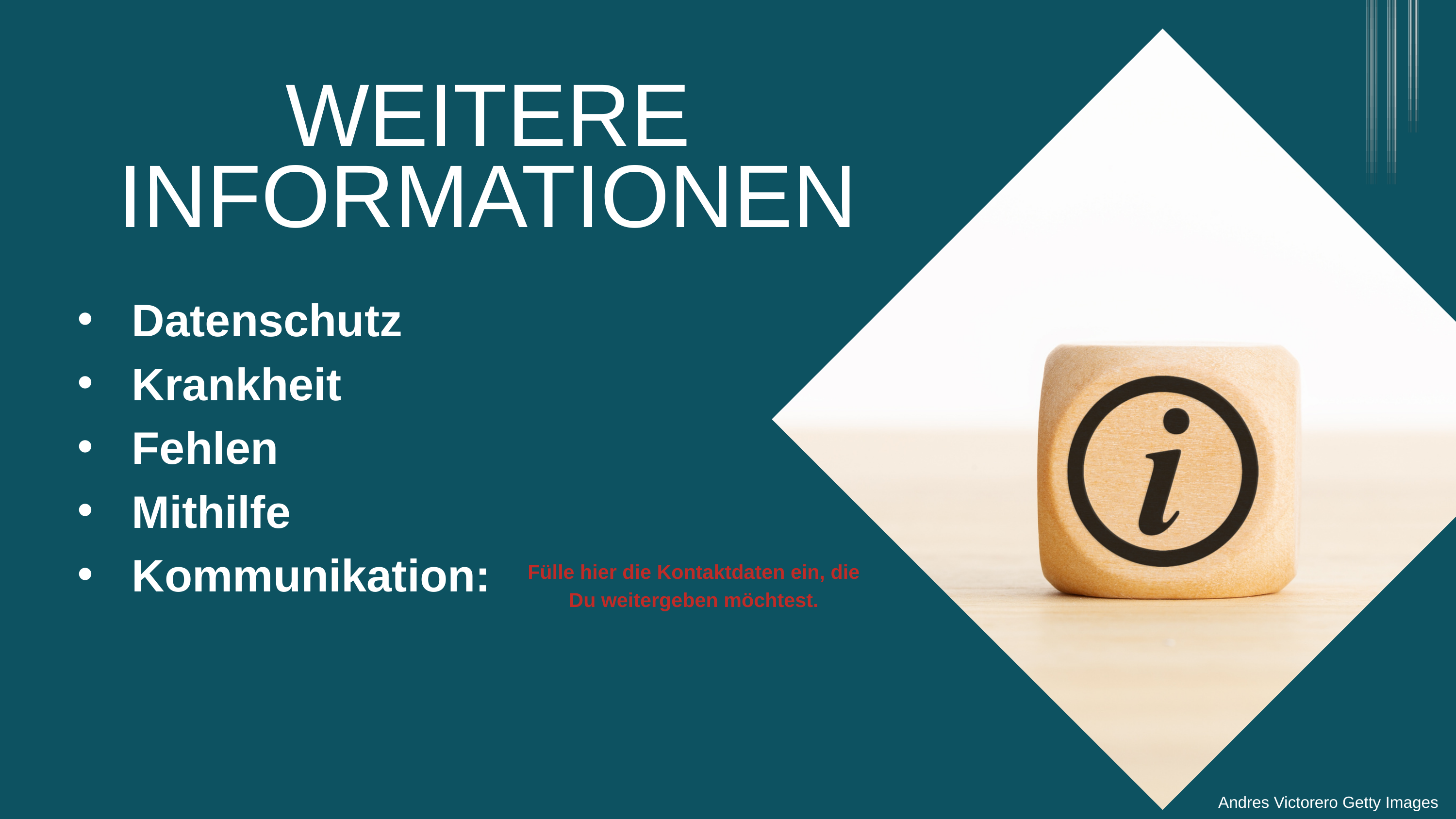

WEITERE
INFORMATIONEN

Datenschutz
Krankheit
Fehlen
Mithilfe
Kommunikation:
Fülle hier die Kontaktdaten ein, die
Du weitergeben möchtest.

Andres Victorero Getty Images